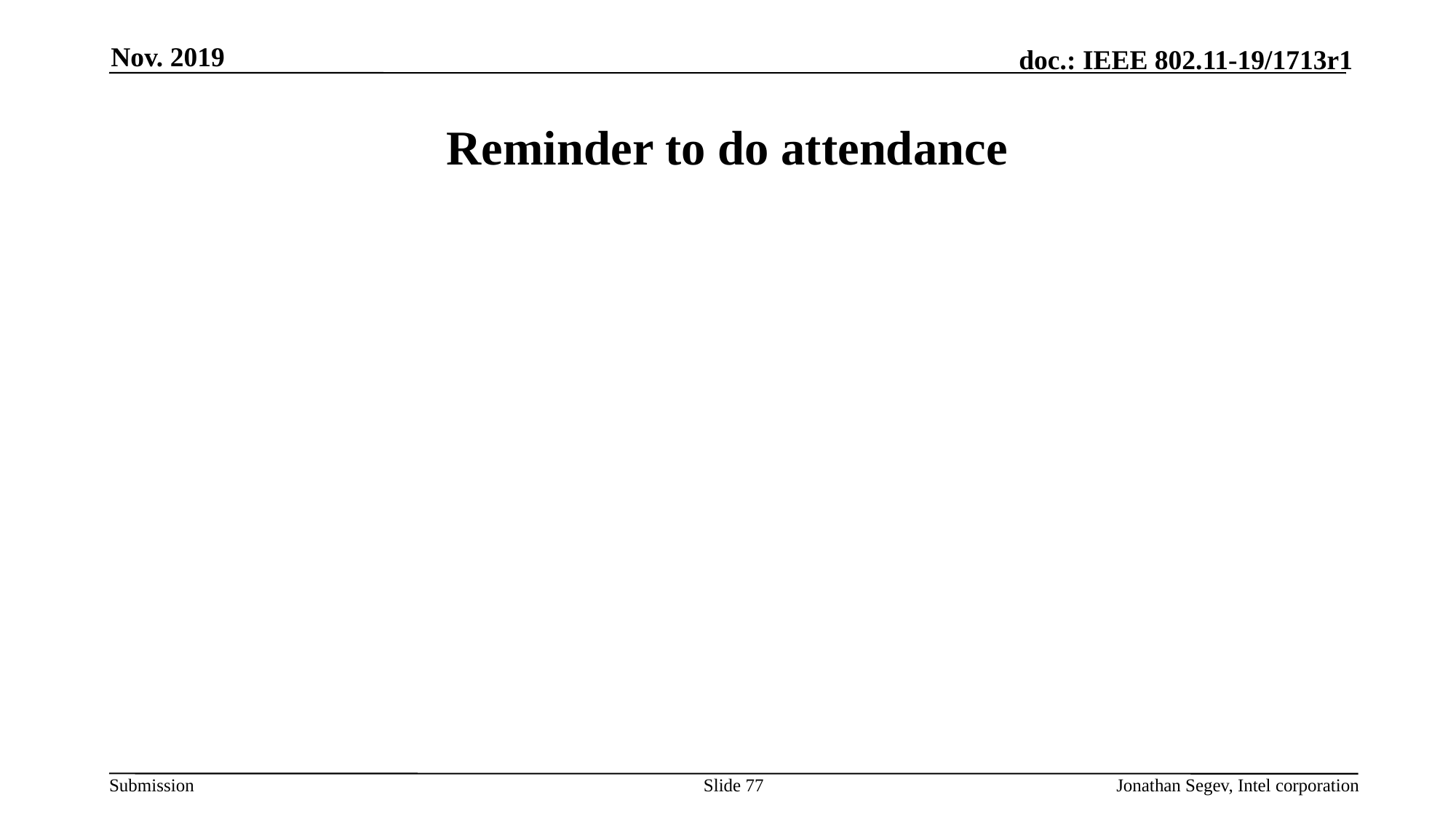

Nov. 2019
# Reminder to do attendance

Slide 77
Jonathan Segev, Intel corporation